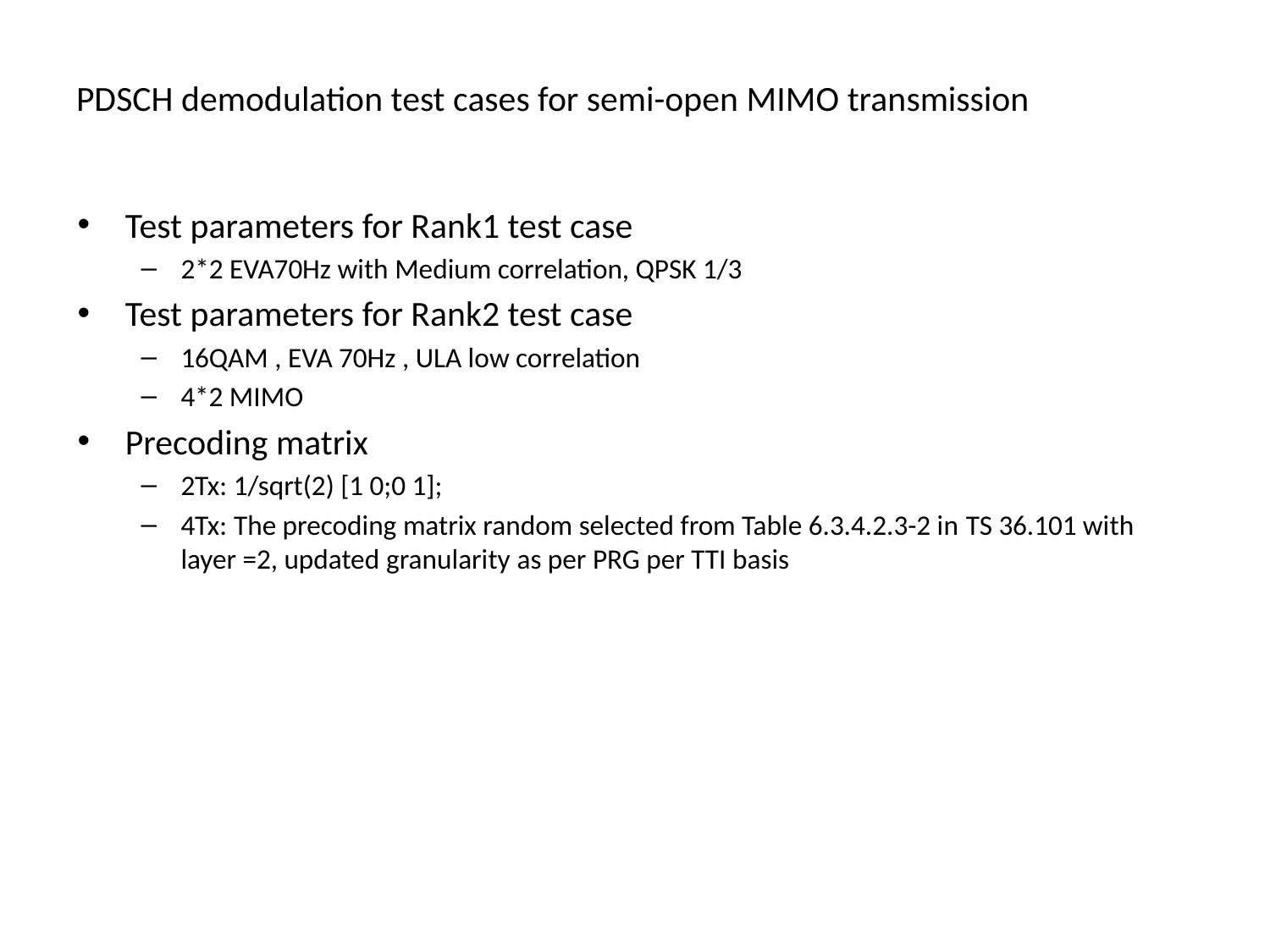

# PDSCH demodulation test cases for semi-open MIMO transmission
Test parameters for Rank1 test case
2*2 EVA70Hz with Medium correlation, QPSK 1/3
Test parameters for Rank2 test case
16QAM , EVA 70Hz , ULA low correlation
4*2 MIMO
Precoding matrix
2Tx: 1/sqrt(2) [1 0;0 1];
4Tx: The precoding matrix random selected from Table 6.3.4.2.3-2 in TS 36.101 with layer =2, updated granularity as per PRG per TTI basis